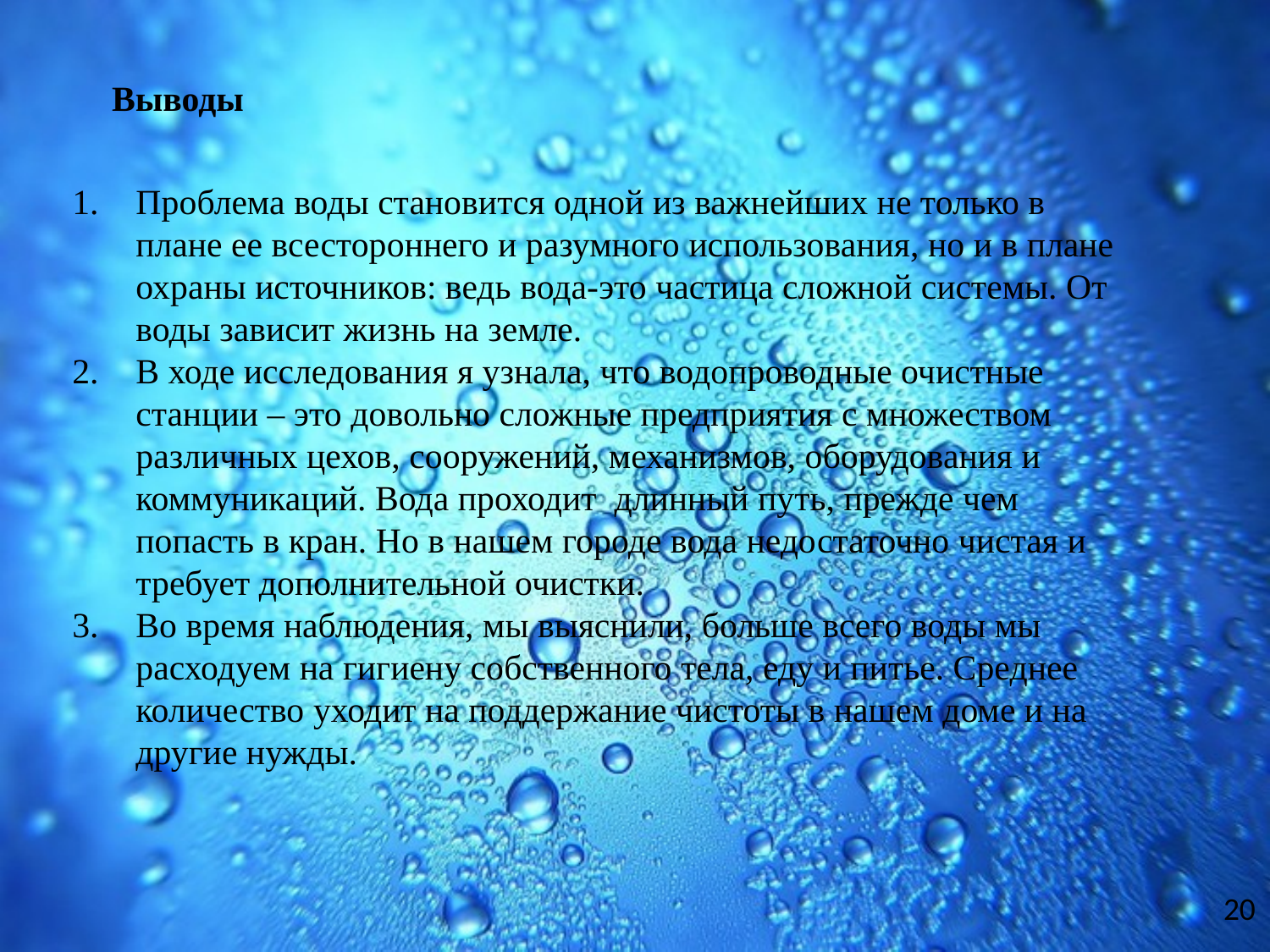

Выводы
Проблема воды становится одной из важнейших не только в плане ее всестороннего и разумного использования, но и в плане охраны источников: ведь вода-это частица сложной системы. От воды зависит жизнь на земле.
В ходе исследования я узнала, что водопроводные очистные станции – это довольно сложные предприятия с множеством различных цехов, сооружений, механизмов, оборудования и коммуникаций. Вода проходит  длинный путь, прежде чем попасть в кран. Но в нашем городе вода недостаточно чистая и требует дополнительной очистки.
Во время наблюдения, мы выяснили, больше всего воды мы расходуем на гигиену собственного тела, еду и питье. Среднее количество уходит на поддержание чистоты в нашем доме и на другие нужды.
20